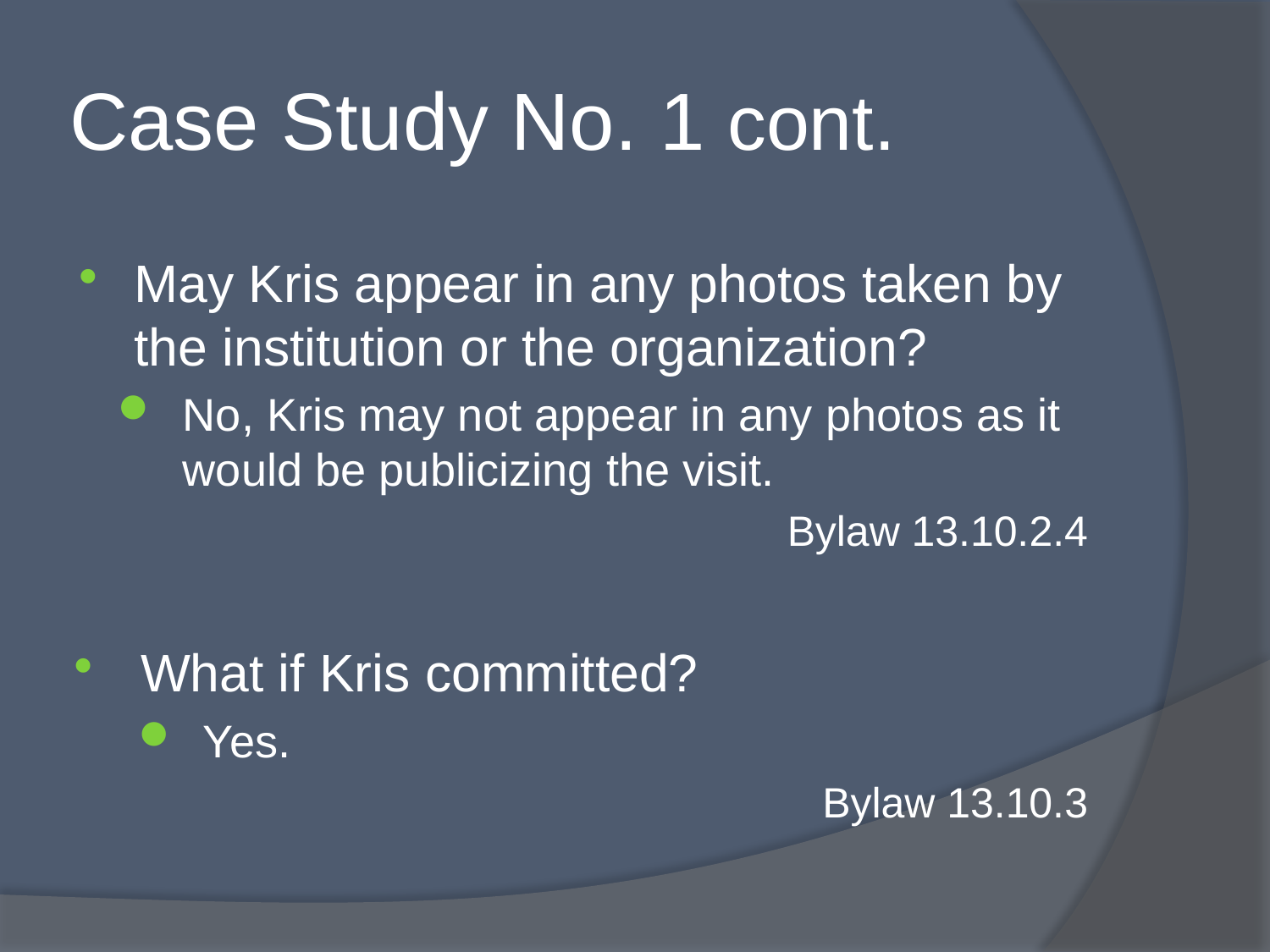

# Case Study No. 1 cont.
May Kris appear in any photos taken by the institution or the organization?
No, Kris may not appear in any photos as it would be publicizing the visit.
Bylaw 13.10.2.4

What if Kris committed?
Yes.
Bylaw 13.10.3